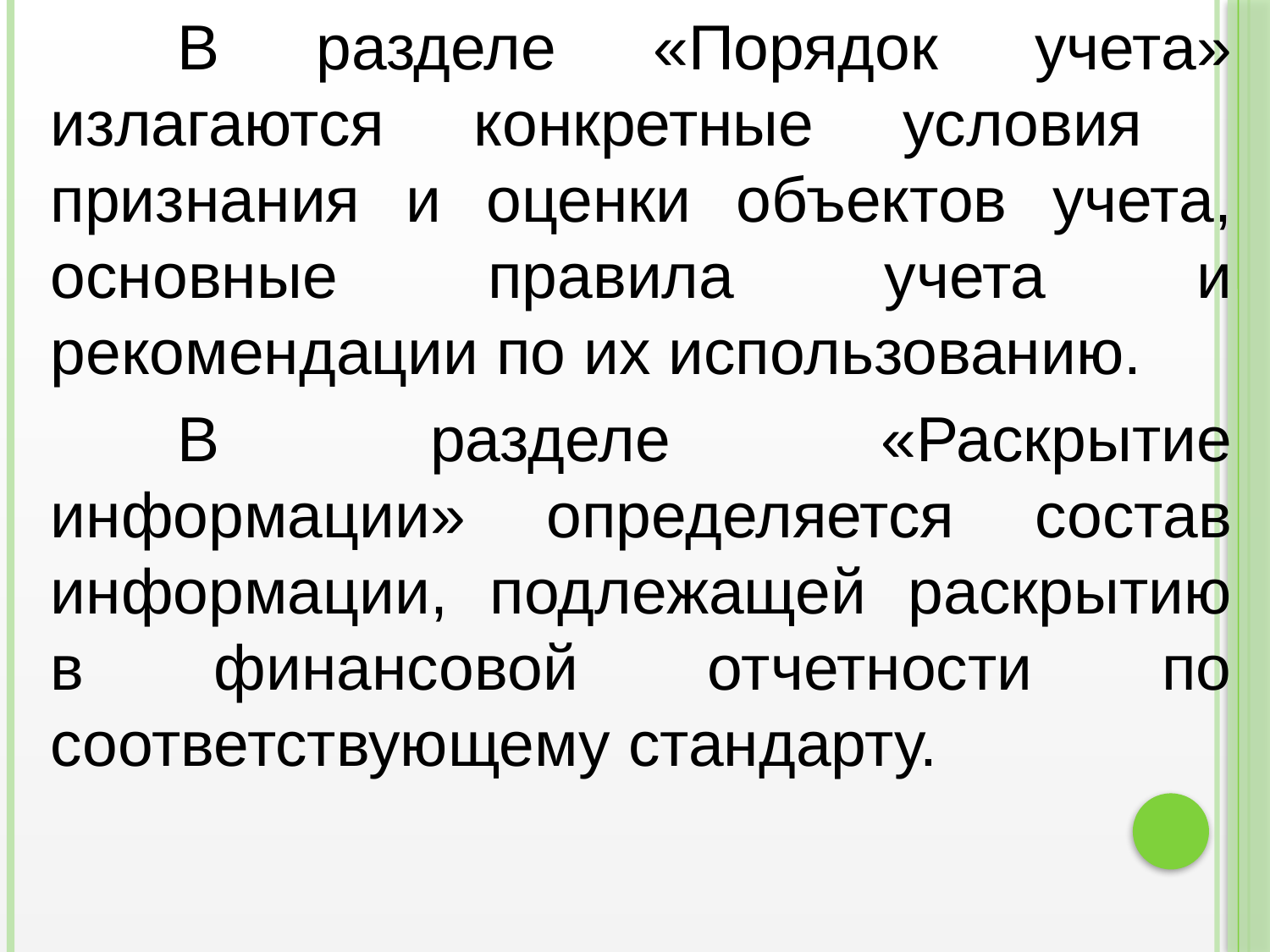

В разделе «Порядок учета» излагаются конкретные условия  признания и оценки объектов учета, основные правила учета и рекомендации по их использованию.
		В разделе «Раскрытие информации» определяется состав информации, подлежащей раскрытию в финансовой отчетности по соответствующему стандарту.